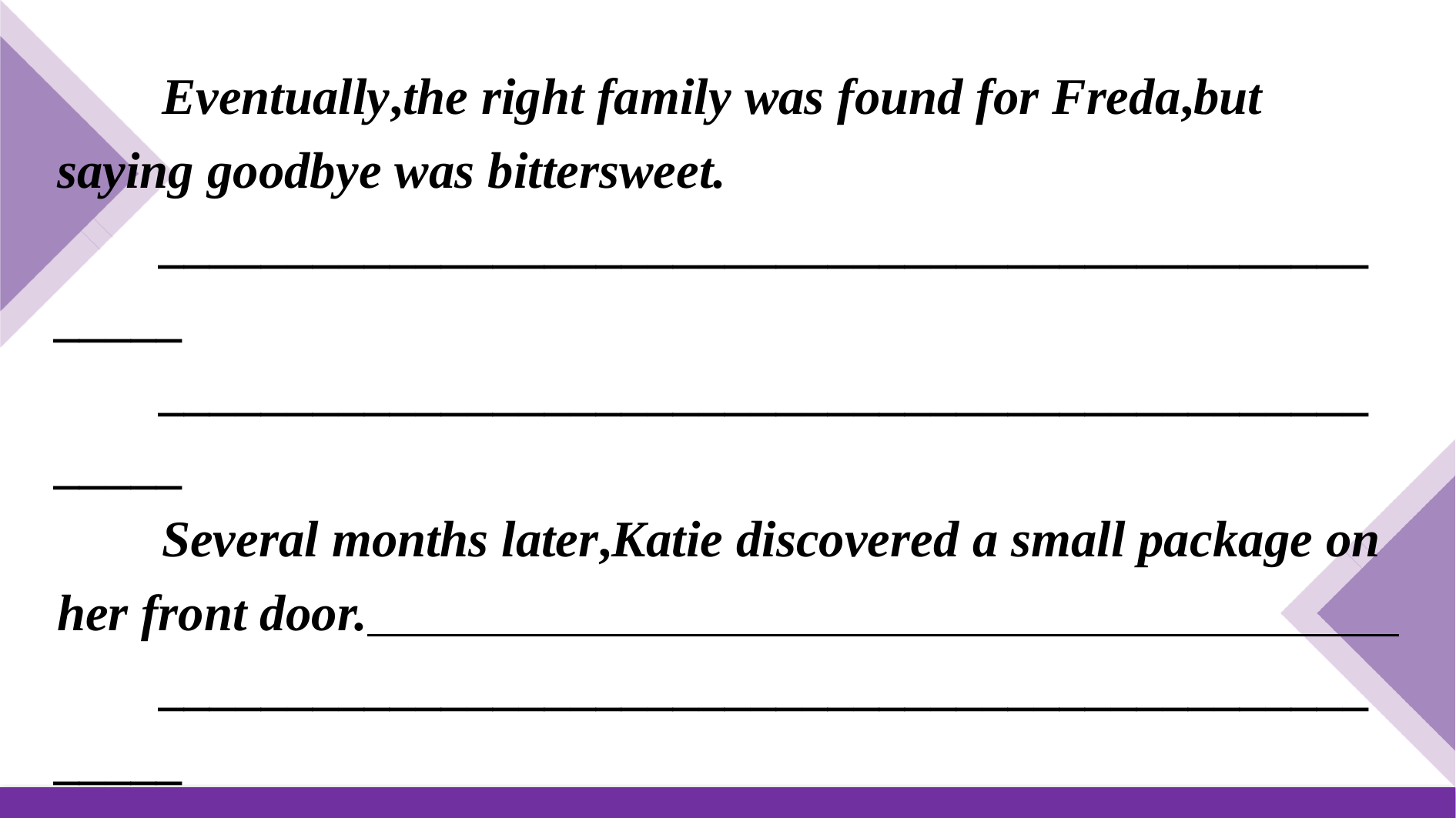

Eventually,the right family was found for Freda,but saying goodbye was bittersweet.
____________________________________________________
____________________________________________________
Several months later,Katie discovered a small package on her front door.
____________________________________________________
____________________________________________________